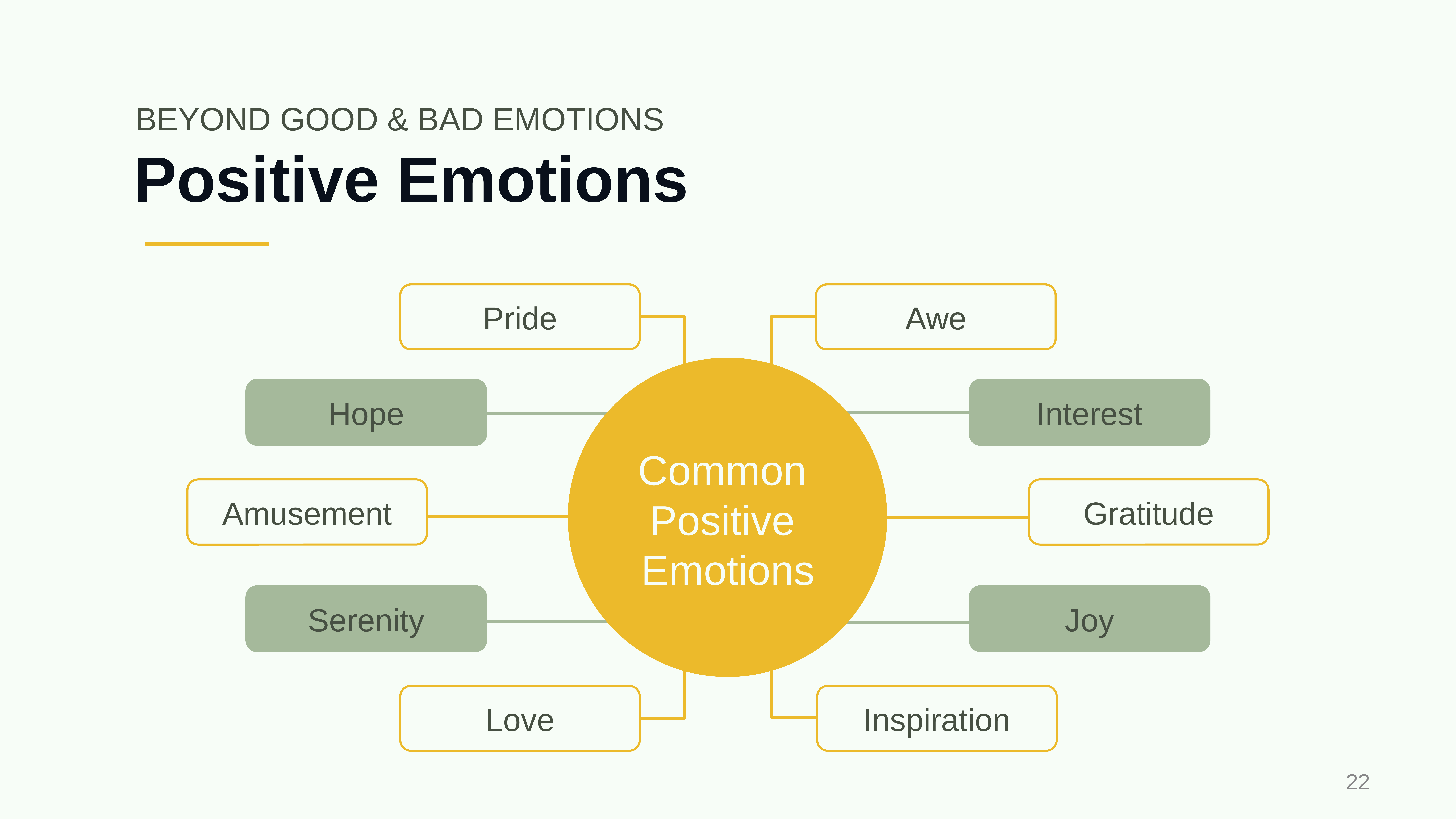

BEYOND GOOD & BAD EMOTIONS
# Positive Emotions

Pride
Awe

Hope
Interest
Common
Positive
Emotions
Amusement
Gratitude
Serenity
Joy
Love
Inspiration
22